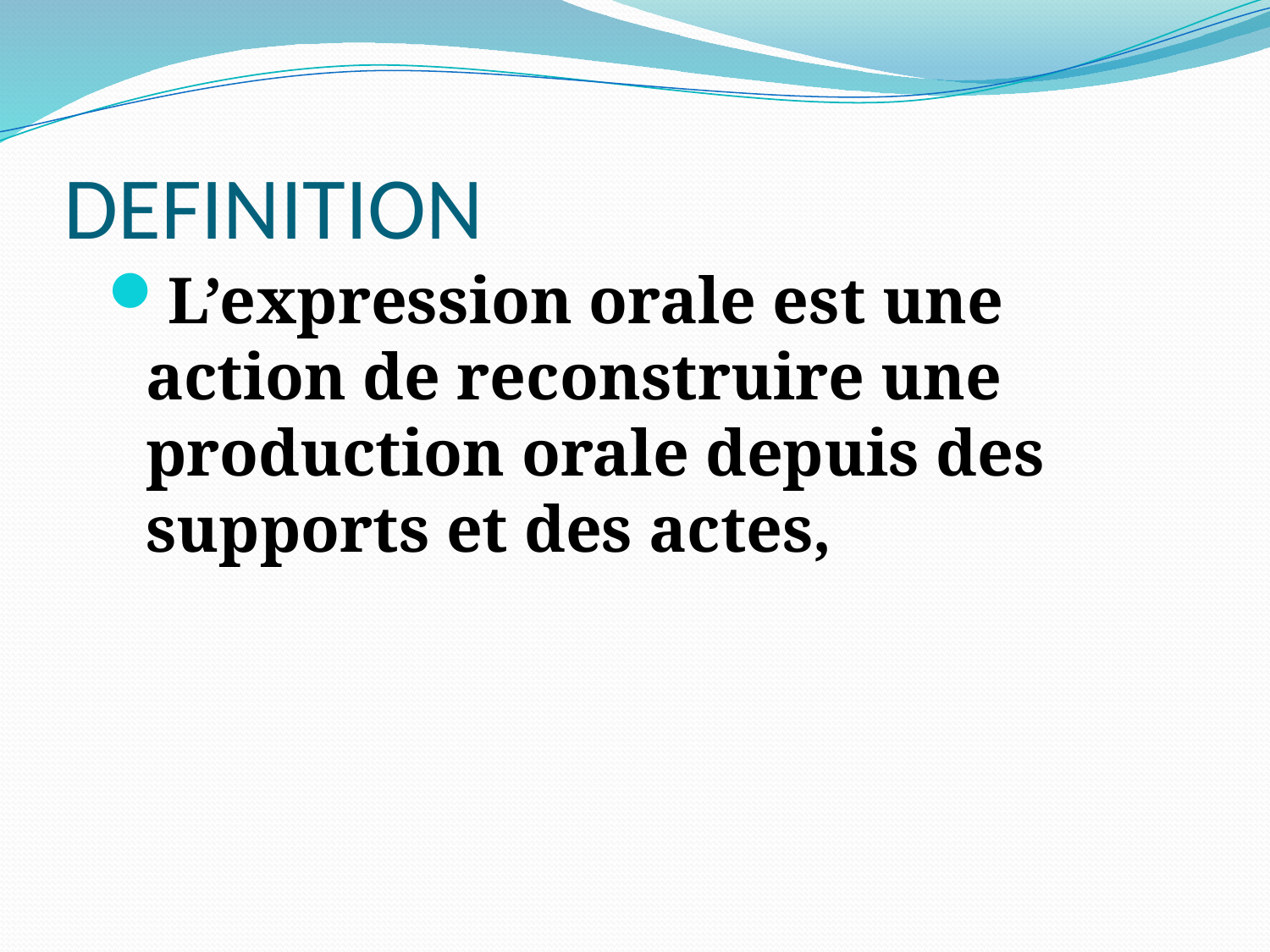

# DEFINITION
L’expression orale est une action de reconstruire une production orale depuis des supports et des actes,